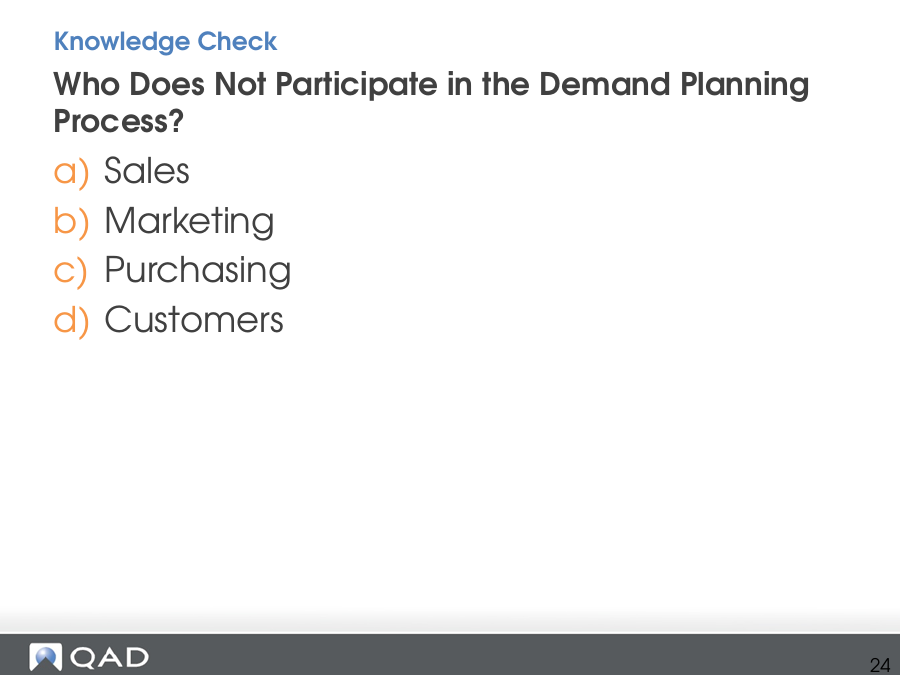

Knowledge Check
# Who Does Not Participate in the Demand Planning Process?
Sales
Marketing
Purchasing
Customers

24